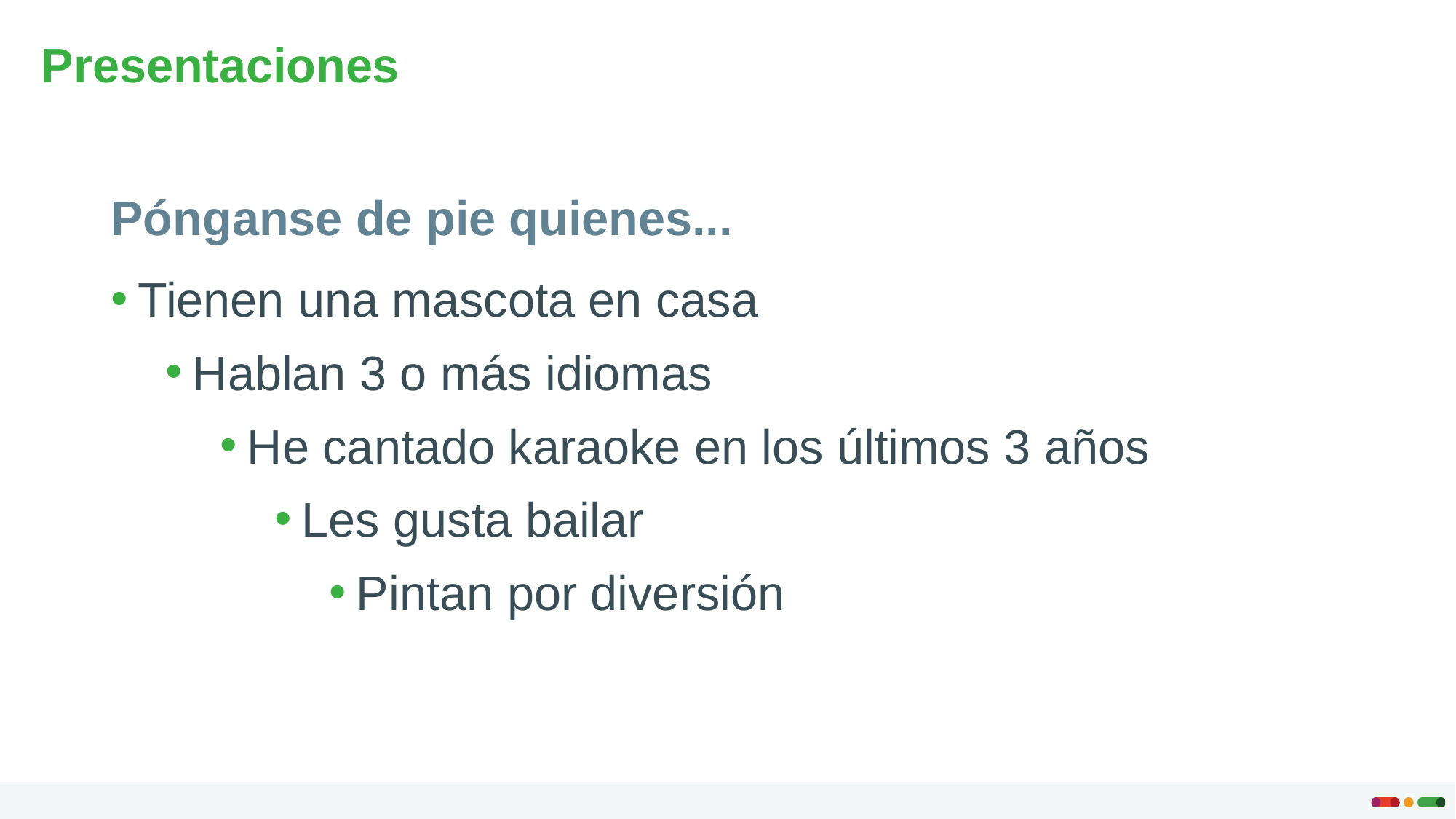

# Presentaciones
Pónganse de pie quienes...
Tienen una mascota en casa
Hablan 3 o más idiomas
He cantado karaoke en los últimos 3 años
Les gusta bailar
Pintan por diversión